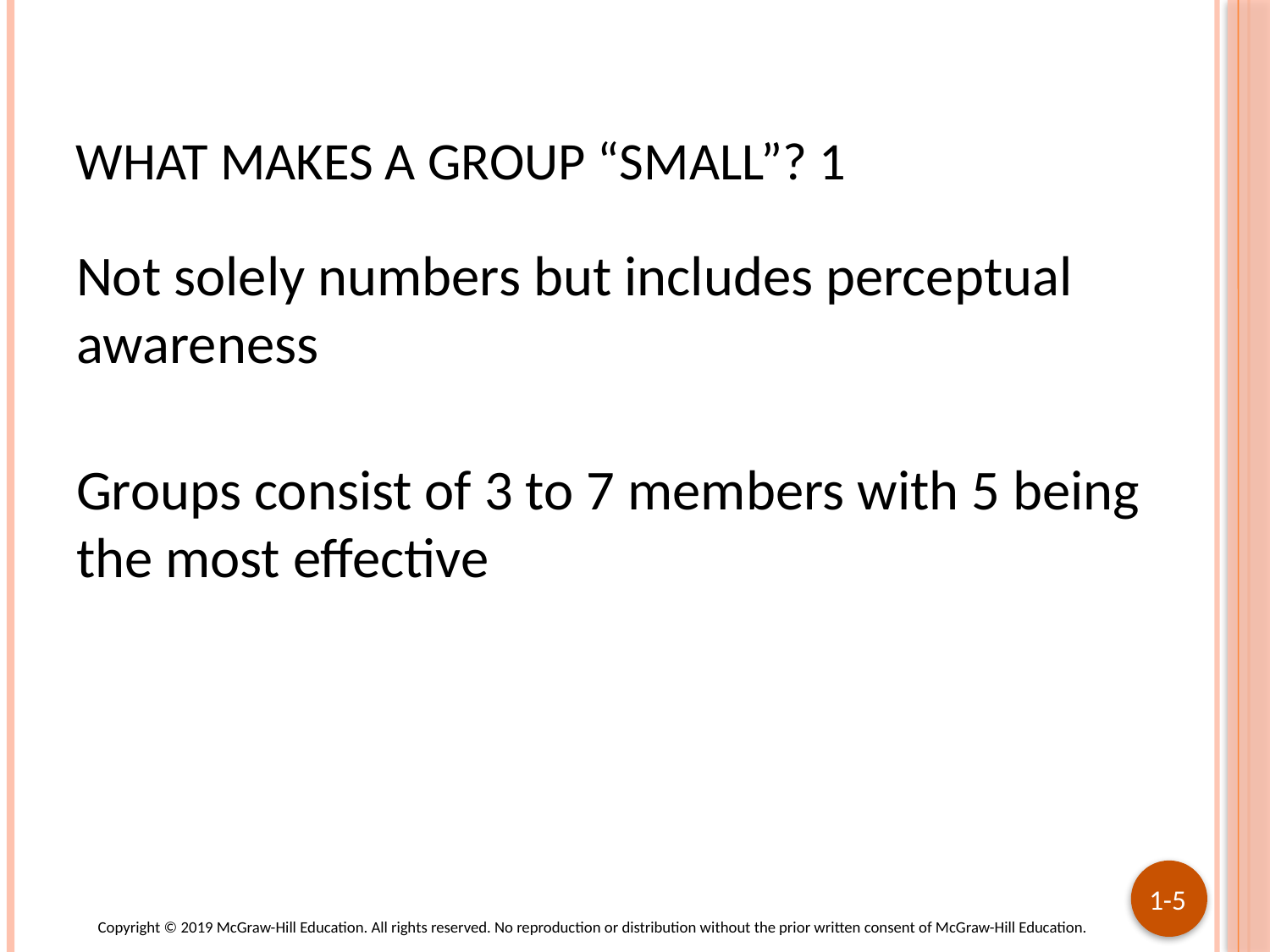

# What makes a group “small”? 1
Not solely numbers but includes perceptual awareness

Groups consist of 3 to 7 members with 5 being the most effective